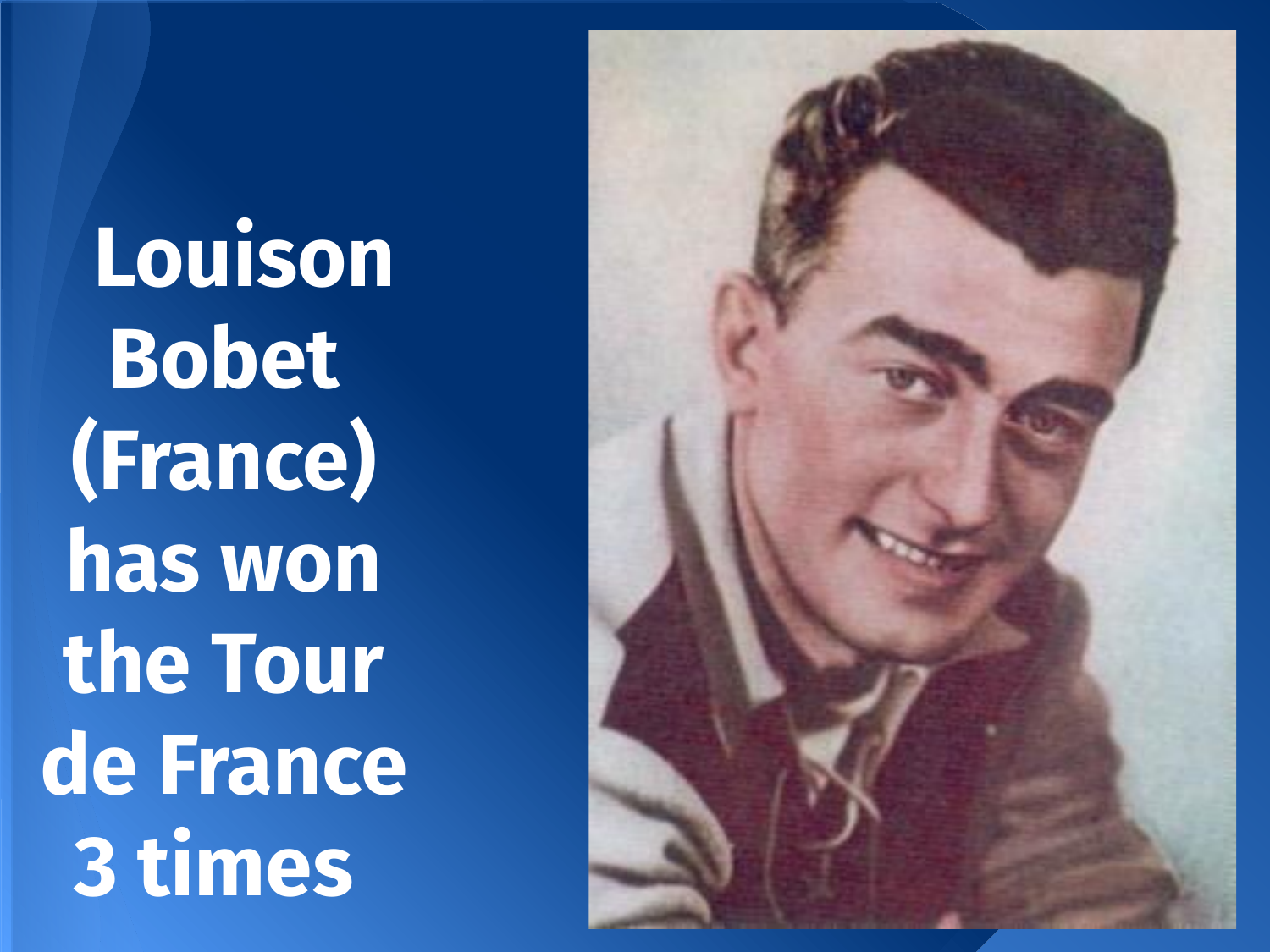

# Louison Bobet (France) has won the Tour de France 3 times